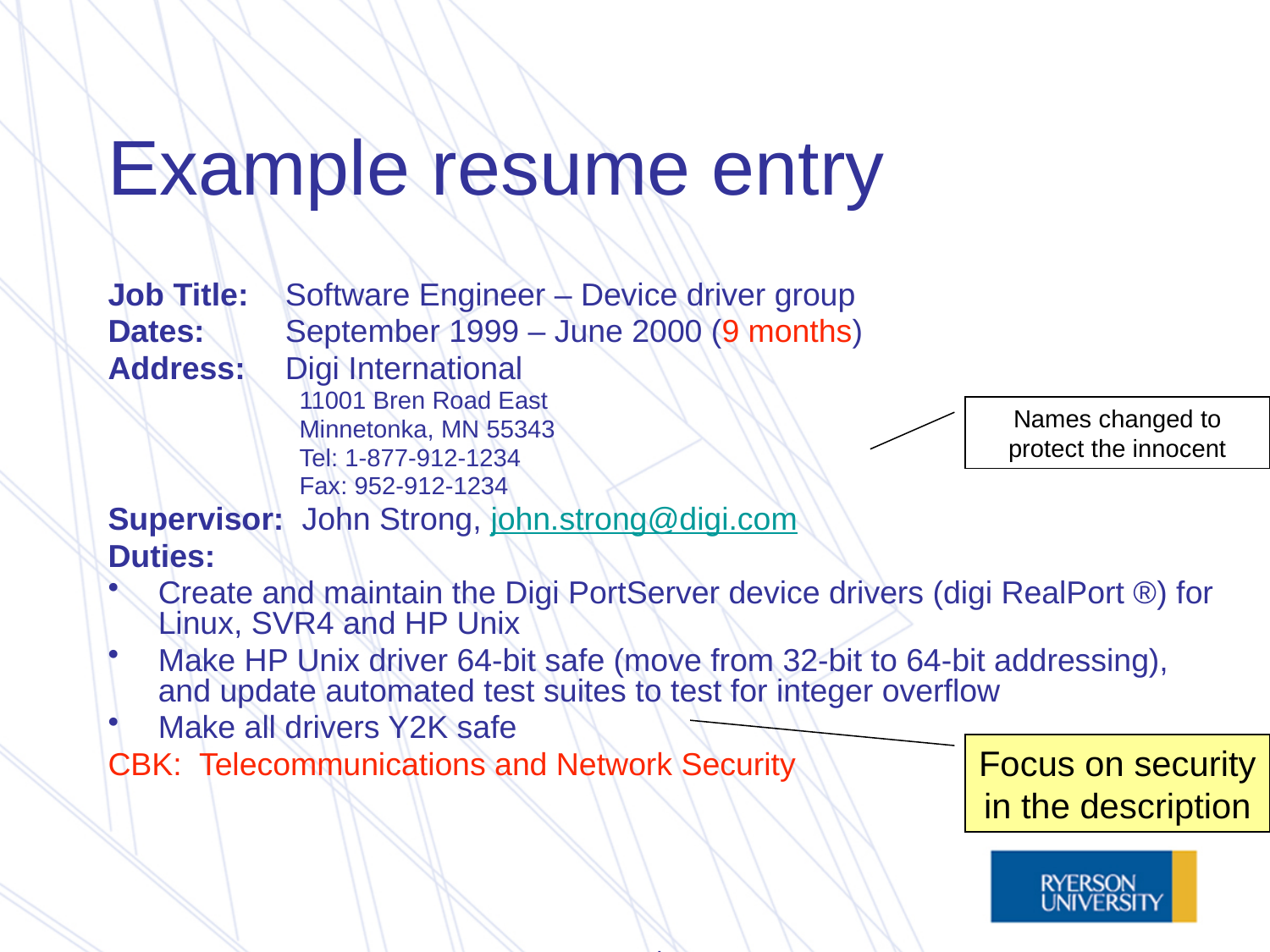

# Example resume entry
Job Title:	Software Engineer – Device driver group
Dates:	September 1999 – June 2000 (9 months)
Address:	Digi International
11001 Bren Road East
Minnetonka, MN 55343
Tel: 1-877-912-1234
Fax: 952-912-1234
Supervisor:  John Strong, john.strong@digi.com
Duties:
Create and maintain the Digi PortServer device drivers (digi RealPort ®) for Linux, SVR4 and HP Unix
Make HP Unix driver 64-bit safe (move from 32-bit to 64-bit addressing), and update automated test suites to test for integer overflow
Make all drivers Y2K safe
CBK:  Telecommunications and Network Security

Names changed to protect the innocent
Focus on security in the description

.